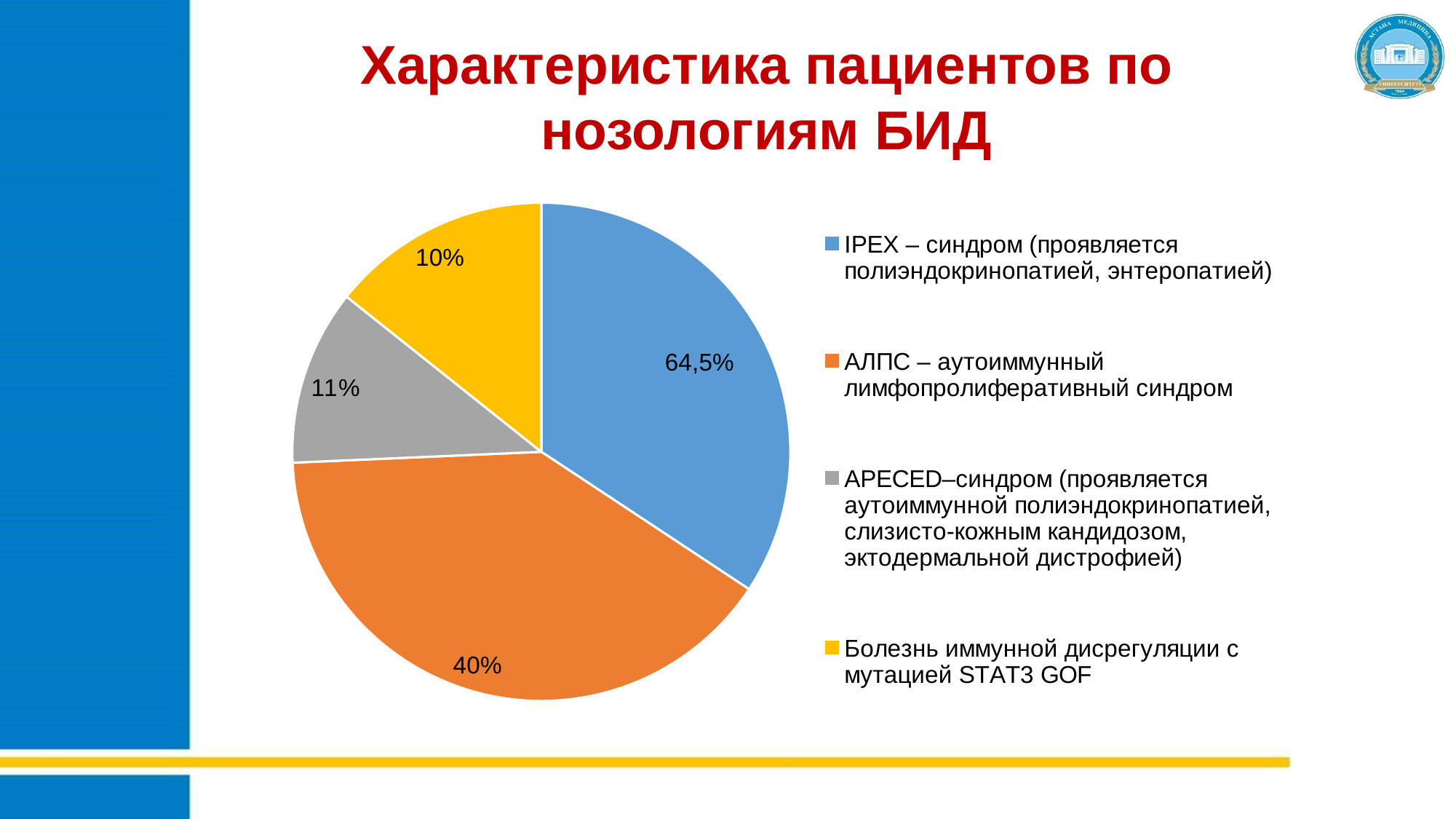

Характеристика пациентов по нозологиям БИД

### Chart

| Category |  |
|---|---|
| IPEX – синдром (проявляется полиэндокринопатией, энтеропатией) | 0.343 |
| АЛПС – аутоиммунный лимфопролиферативный синдром  | 0.4 |
| APECED–синдром (проявляется аутоиммунной полиэндокринопатией, слизисто-кожным кандидозом, эктодермальной дистрофией) | 0.114 |
| Болезнь иммунной дисрегуляции с мутацией STAT3 GOF  | 0.143 |